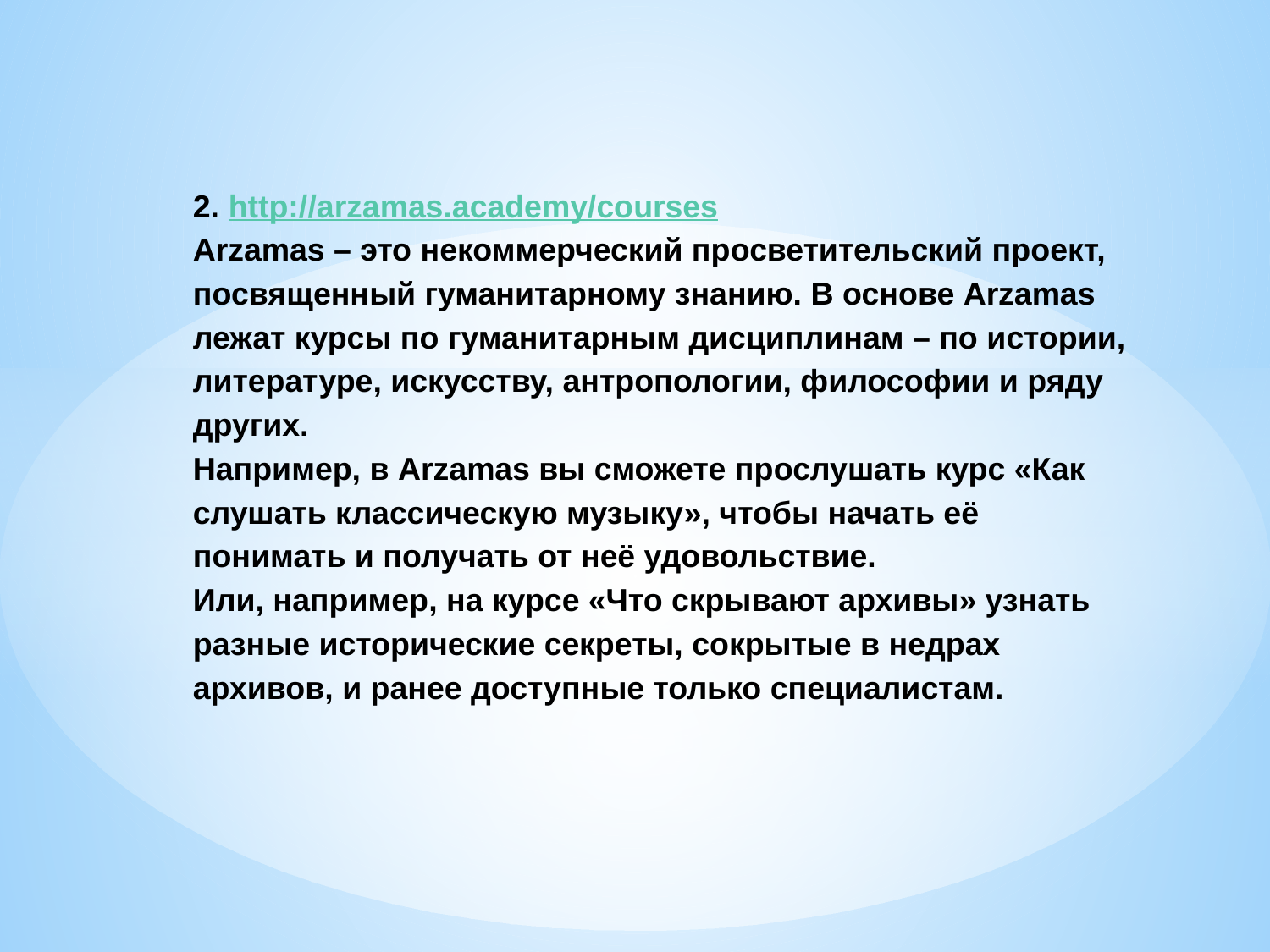

# 2. http://arzamas.academy/courses Arzamas – это некоммерческий просветительский проект, посвященный гуманитарному знанию. В основе Arzamas лежат курсы по гуманитарным дисциплинам – по истории, литературе, искусству, антропологии, философии и ряду других. Например, в Arzamas вы сможете прослушать курс «Как слушать классическую музыку», чтобы начать её понимать и получать от неё удовольствие. Или, например, на курсе «Что скрывают архивы» узнать разные исторические секреты, сокрытые в недрах архивов, и ранее доступные только специалистам.